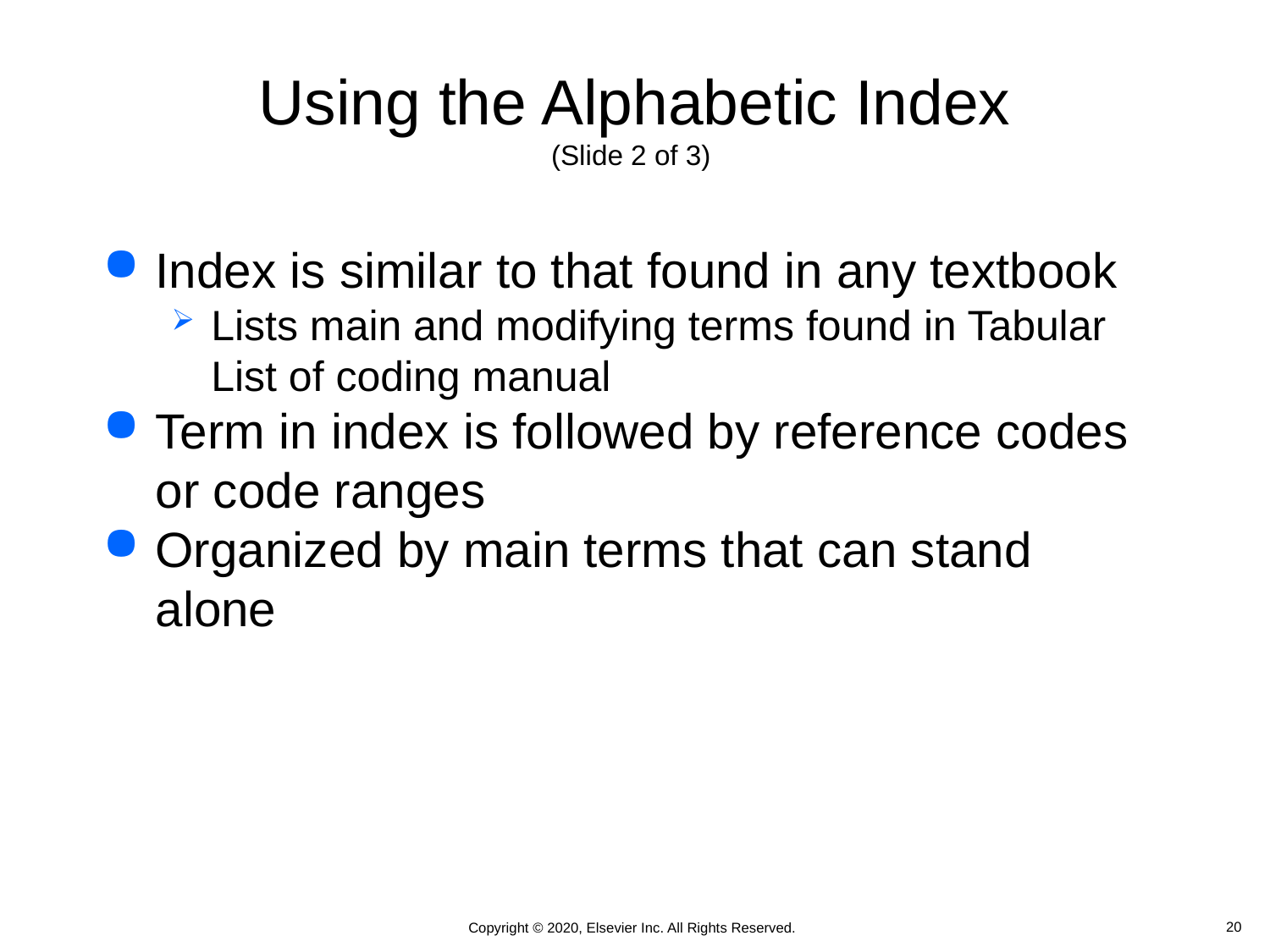

# Using the Alphabetic Index (Slide 2 of 3)
Index is similar to that found in any textbook
Lists main and modifying terms found in Tabular List of coding manual
Term in index is followed by reference codes or code ranges
Organized by main terms that can stand alone

 20